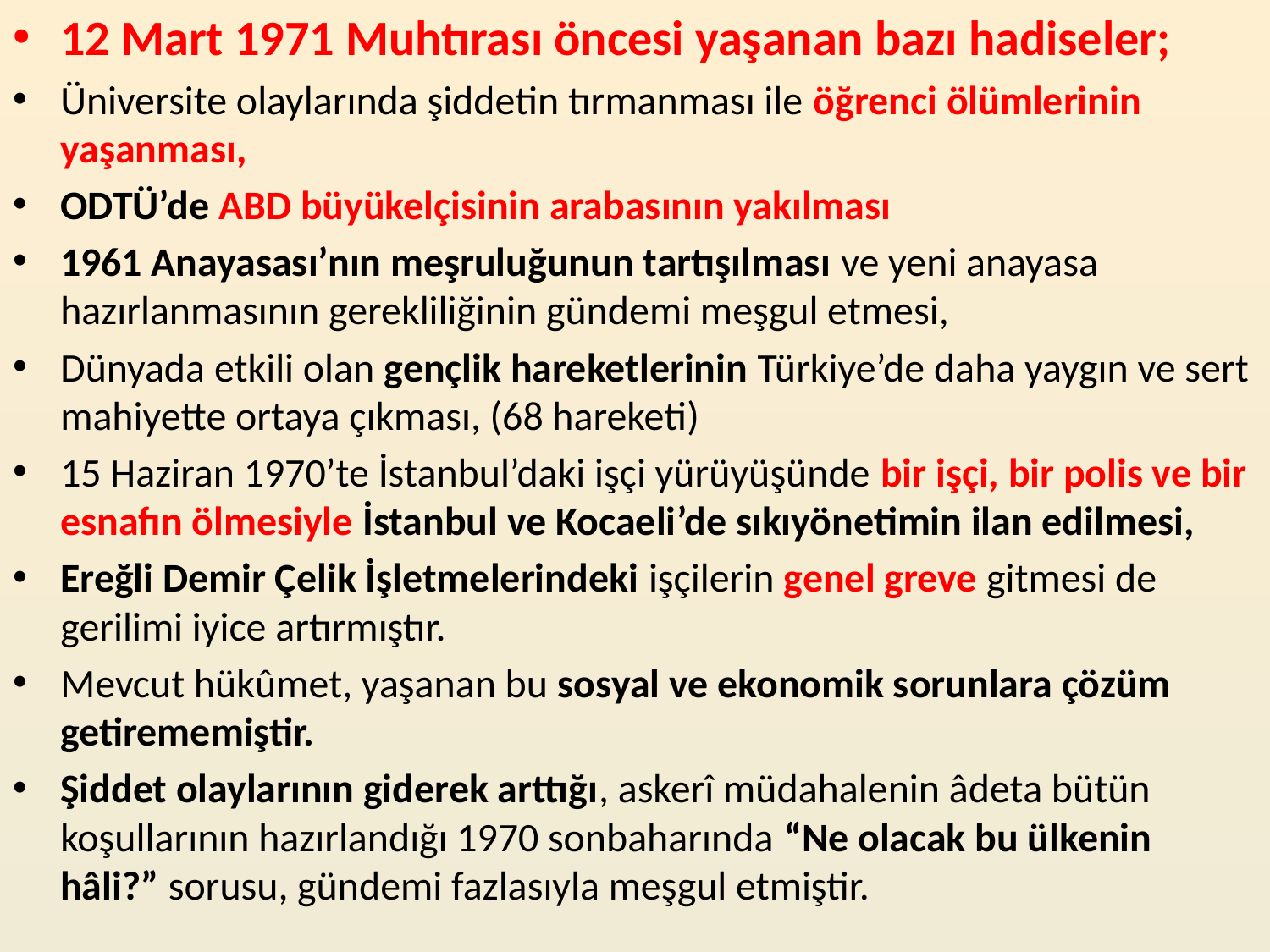

12 Mart 1971 Muhtırası öncesi yaşanan bazı hadiseler;
Üniversite olaylarında şiddetin tırmanması ile öğrenci ölümlerinin yaşanması,
ODTÜ’de ABD büyükelçisinin arabasının yakılması
1961 Anayasası’nın meşruluğunun tartışılması ve yeni anayasa hazırlanmasının gerekliliğinin gündemi meşgul etmesi,
Dünyada etkili olan gençlik hareketlerinin Türkiye’de daha yaygın ve sert mahiyette ortaya çıkması, (68 hareketi)
15 Haziran 1970’te İstanbul’daki işçi yürüyüşünde bir işçi, bir polis ve bir esnafın ölmesiyle İstanbul ve Kocaeli’de sıkıyönetimin ilan edilmesi,
Ereğli Demir Çelik İşletmelerindeki işçilerin genel greve gitmesi de gerilimi iyice artırmıştır.
Mevcut hükûmet, yaşanan bu sosyal ve ekonomik sorunlara çözüm getirememiştir.
Şiddet olaylarının giderek arttığı, askerî müdahalenin âdeta bütün koşullarının hazırlandığı 1970 sonbaharında “Ne olacak bu ülkenin hâli?” sorusu, gündemi fazlasıyla meşgul etmiştir.